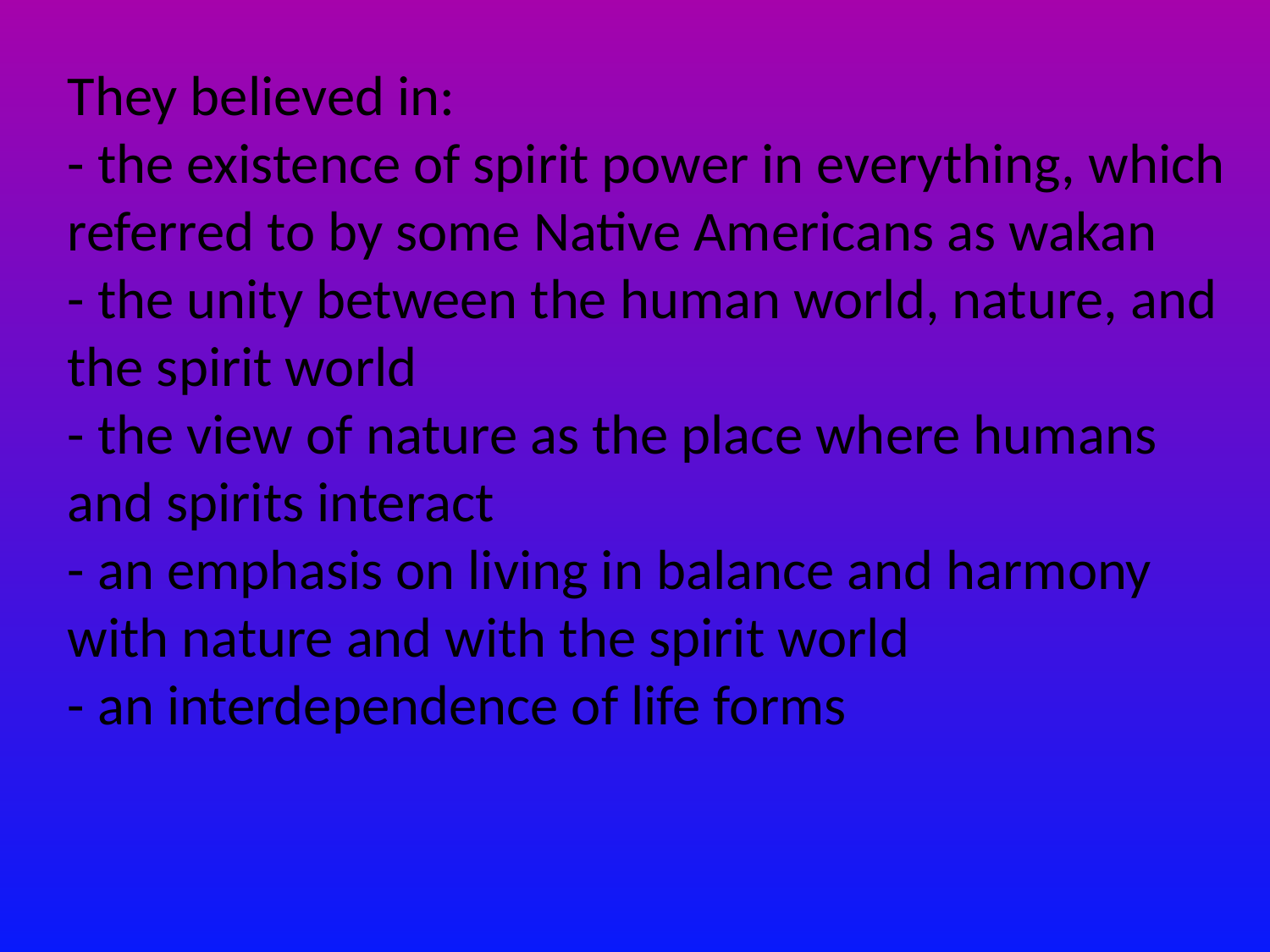

They believed in:
- the existence of spirit power in everything, which referred to by some Native Americans as wakan
- the unity between the human world, nature, and the spirit world
- the view of nature as the place where humans and spirits interact
- an emphasis on living in balance and harmony with nature and with the spirit world
- an interdependence of life forms